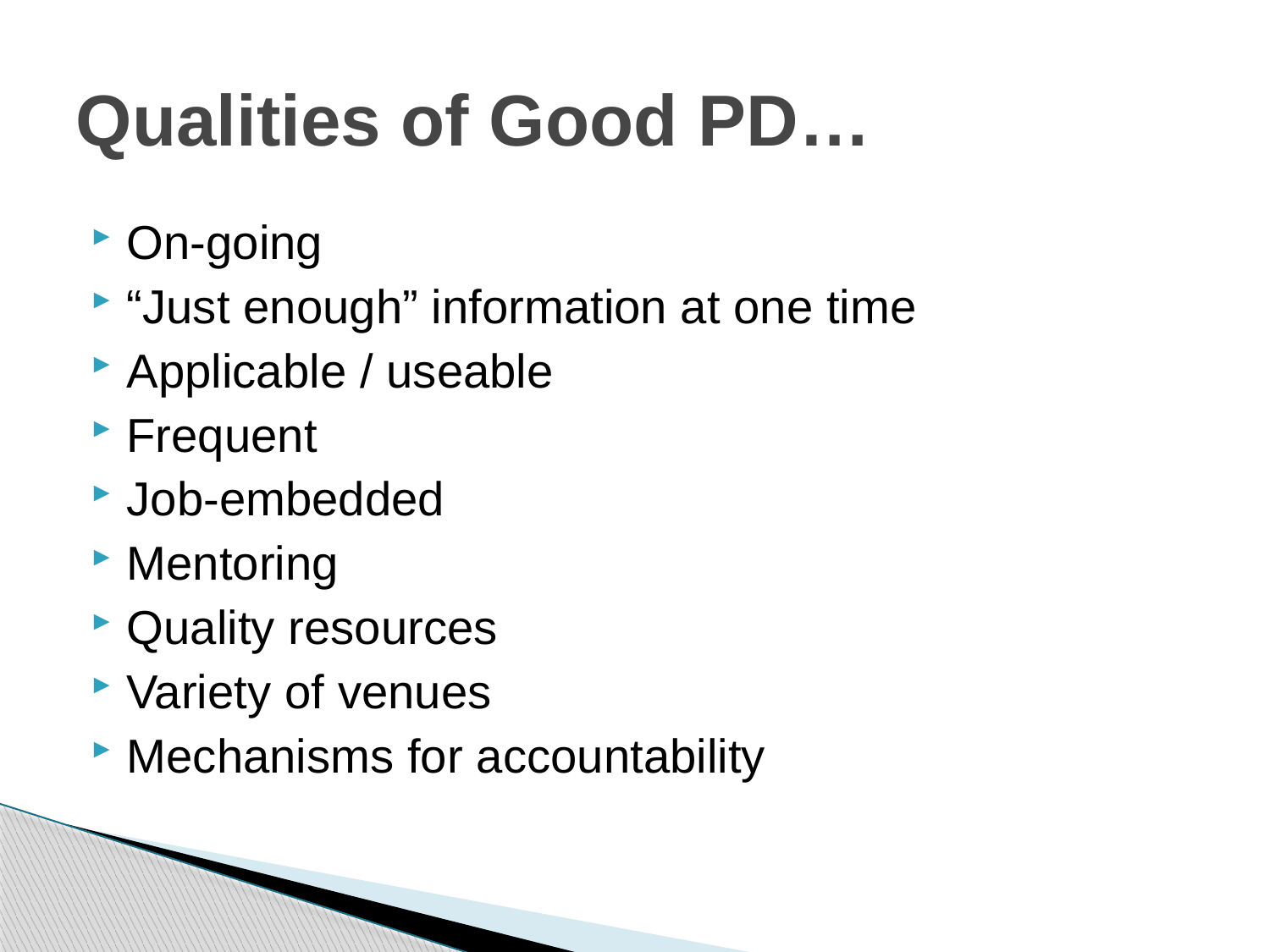

# Qualities of Good PD…
On-going
“Just enough” information at one time
Applicable / useable
Frequent
Job-embedded
Mentoring
Quality resources
Variety of venues
Mechanisms for accountability